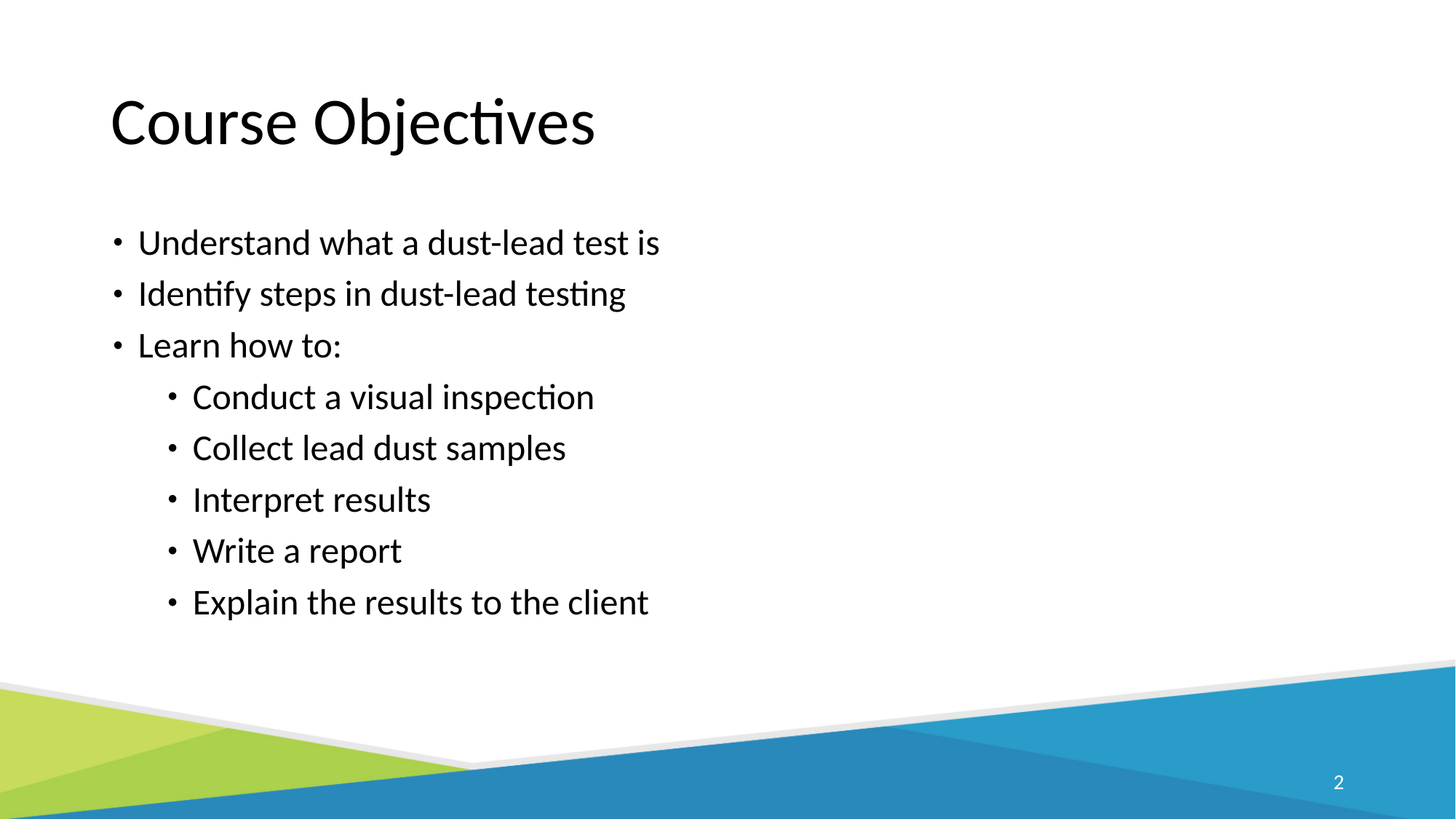

# Course Objectives
Understand what a dust-lead test is
Identify steps in dust-lead testing
Learn how to:
Conduct a visual inspection
Collect lead dust samples
Interpret results
Write a report
Explain the results to the client
2